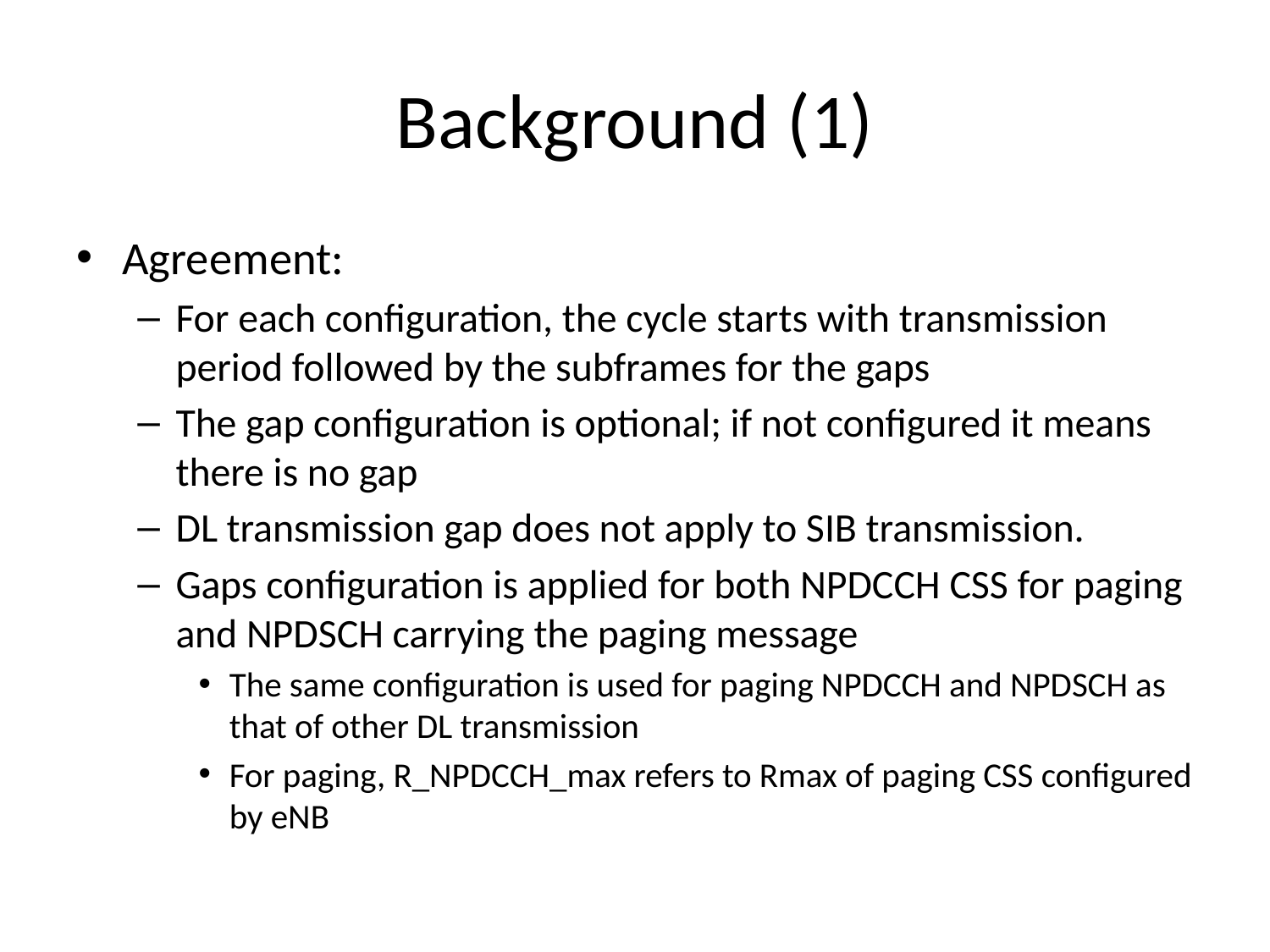

# Background (1)
Agreement:
For each configuration, the cycle starts with transmission period followed by the subframes for the gaps
The gap configuration is optional; if not configured it means there is no gap
DL transmission gap does not apply to SIB transmission.
Gaps configuration is applied for both NPDCCH CSS for paging and NPDSCH carrying the paging message
The same configuration is used for paging NPDCCH and NPDSCH as that of other DL transmission
For paging, R_NPDCCH_max refers to Rmax of paging CSS configured by eNB